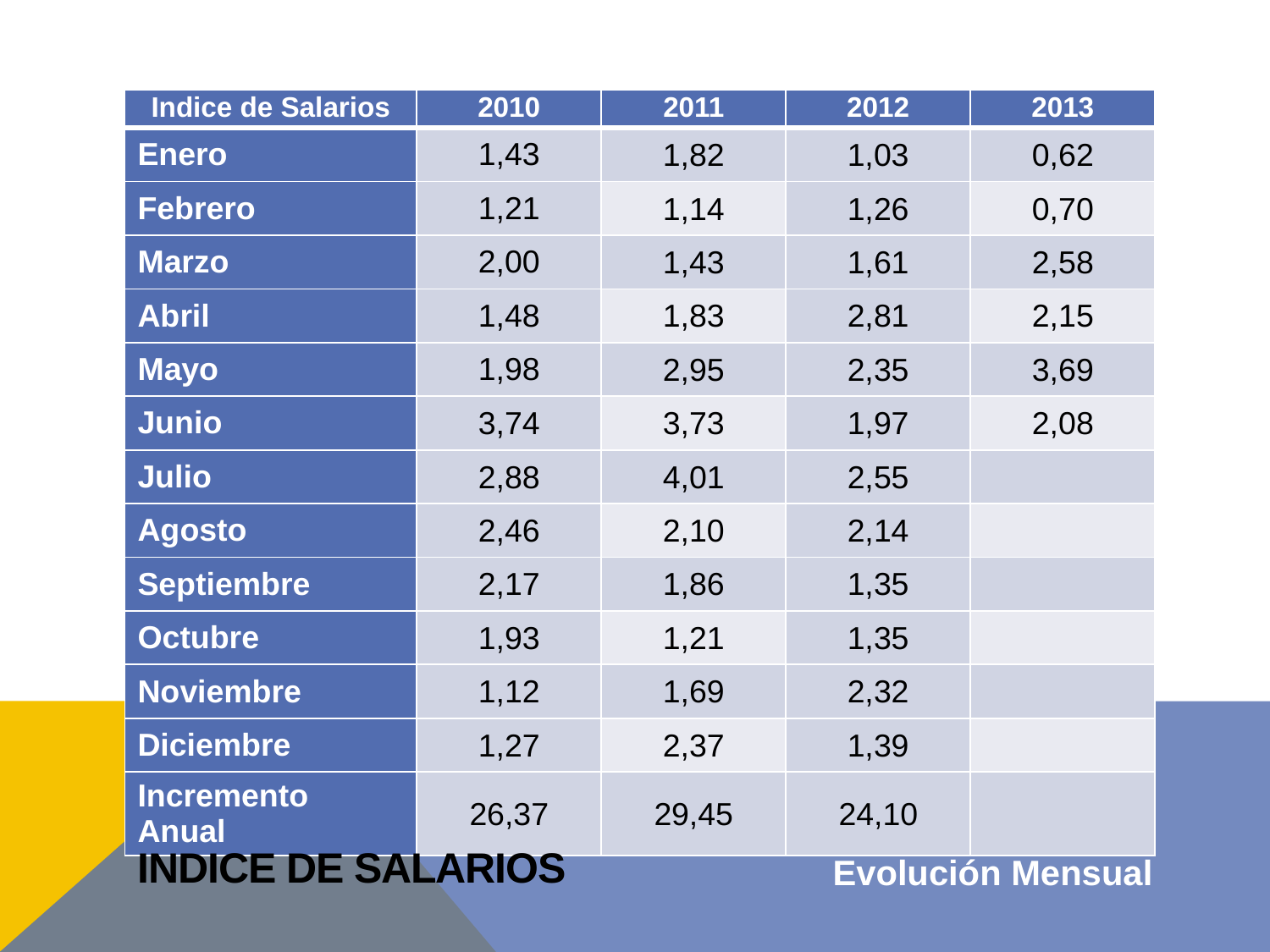

| Indice de Salarios | 2010 | 2011 | 2012 | 2013 |
| --- | --- | --- | --- | --- |
| Enero | 1,43 | 1,82 | 1,03 | 0,62 |
| Febrero | 1,21 | 1,14 | 1,26 | 0,70 |
| Marzo | 2,00 | 1,43 | 1,61 | 2,58 |
| Abril | 1,48 | 1,83 | 2,81 | 2,15 |
| Mayo | 1,98 | 2,95 | 2,35 | 3,69 |
| Junio | 3,74 | 3,73 | 1,97 | 2,08 |
| Julio | 2,88 | 4,01 | 2,55 |  |
| Agosto | 2,46 | 2,10 | 2,14 |  |
| Septiembre | 2,17 | 1,86 | 1,35 |  |
| Octubre | 1,93 | 1,21 | 1,35 |  |
| Noviembre | 1,12 | 1,69 | 2,32 |  |
| Diciembre | 1,27 | 2,37 | 1,39 |  |
| Incremento Anual | 26,37 | 29,45 | 24,10 |  |
# Indice de Salarios
Evolución Mensual